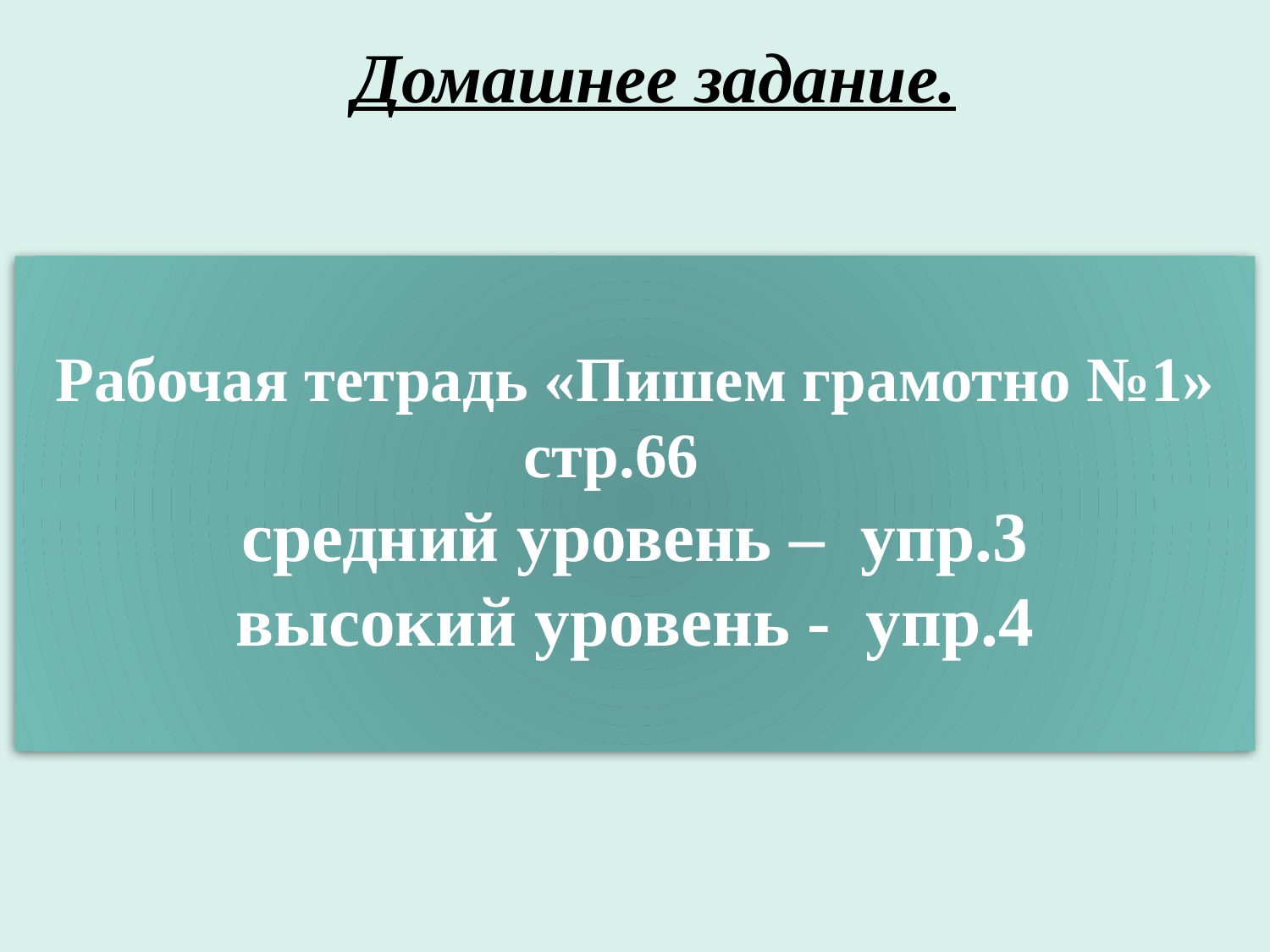

Домашнее задание.

Рабочая тетрадь «Пишем грамотно №1» стр.66
средний уровень –  упр.3
высокий уровень -  упр.4